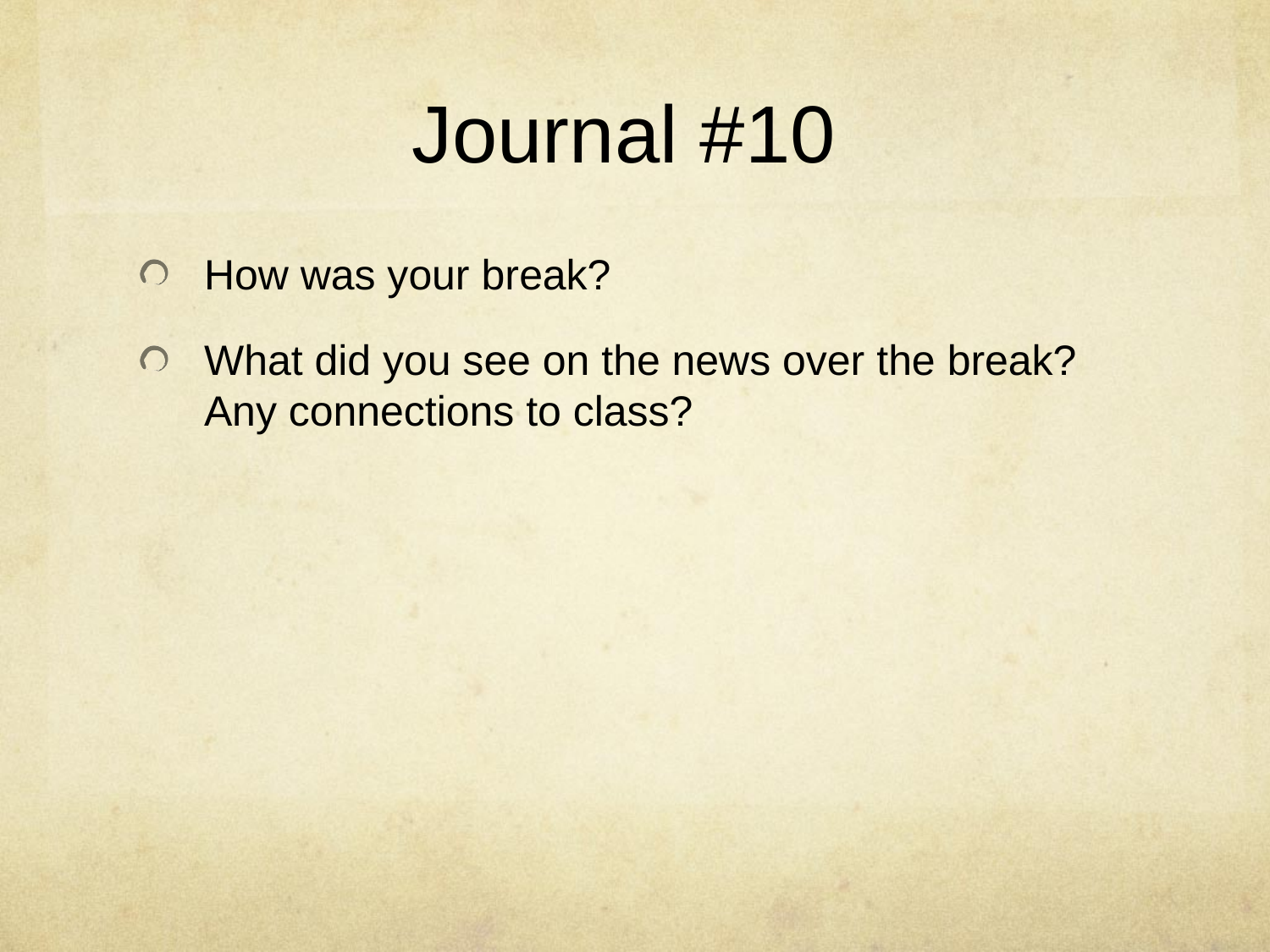

# Journal #10
How was your break?
What did you see on the news over the break? Any connections to class?